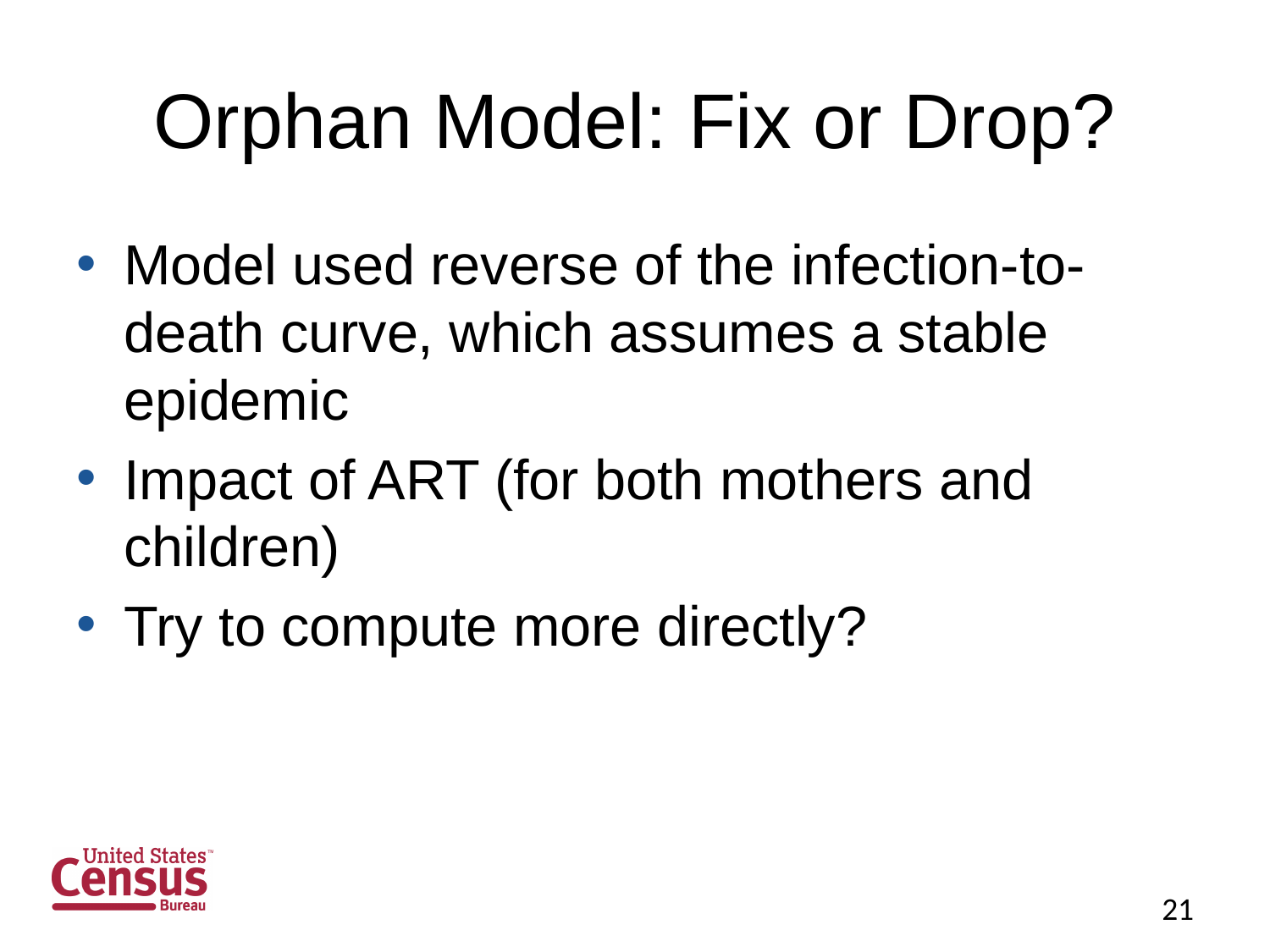

# Orphan Model: Fix or Drop?
Model used reverse of the infection-to-death curve, which assumes a stable epidemic
Impact of ART (for both mothers and children)
Try to compute more directly?
21